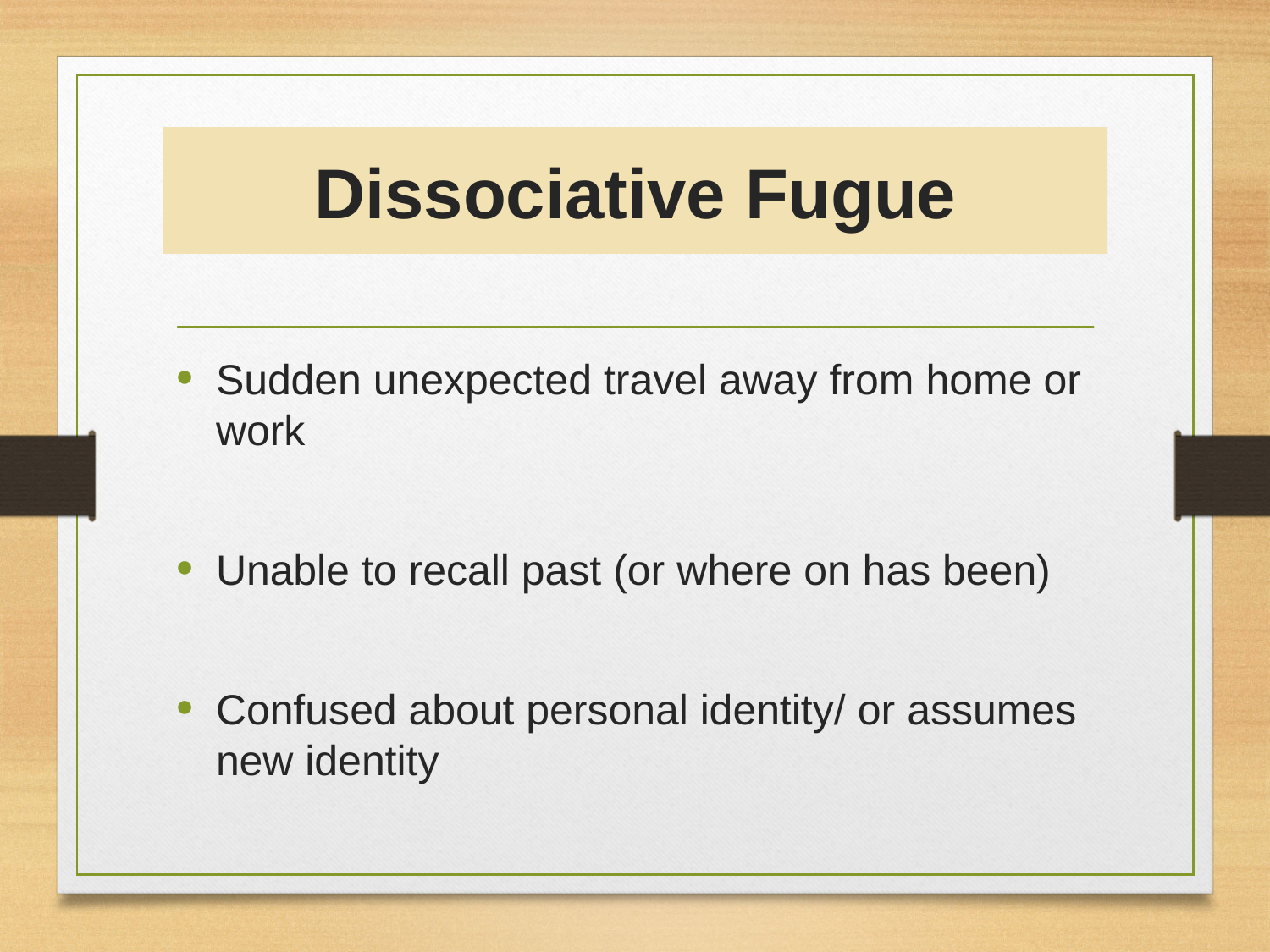

# Dissociative Fugue
Sudden unexpected travel away from home or work

Unable to recall past (or where on has been)

Confused about personal identity/ or assumes new identity